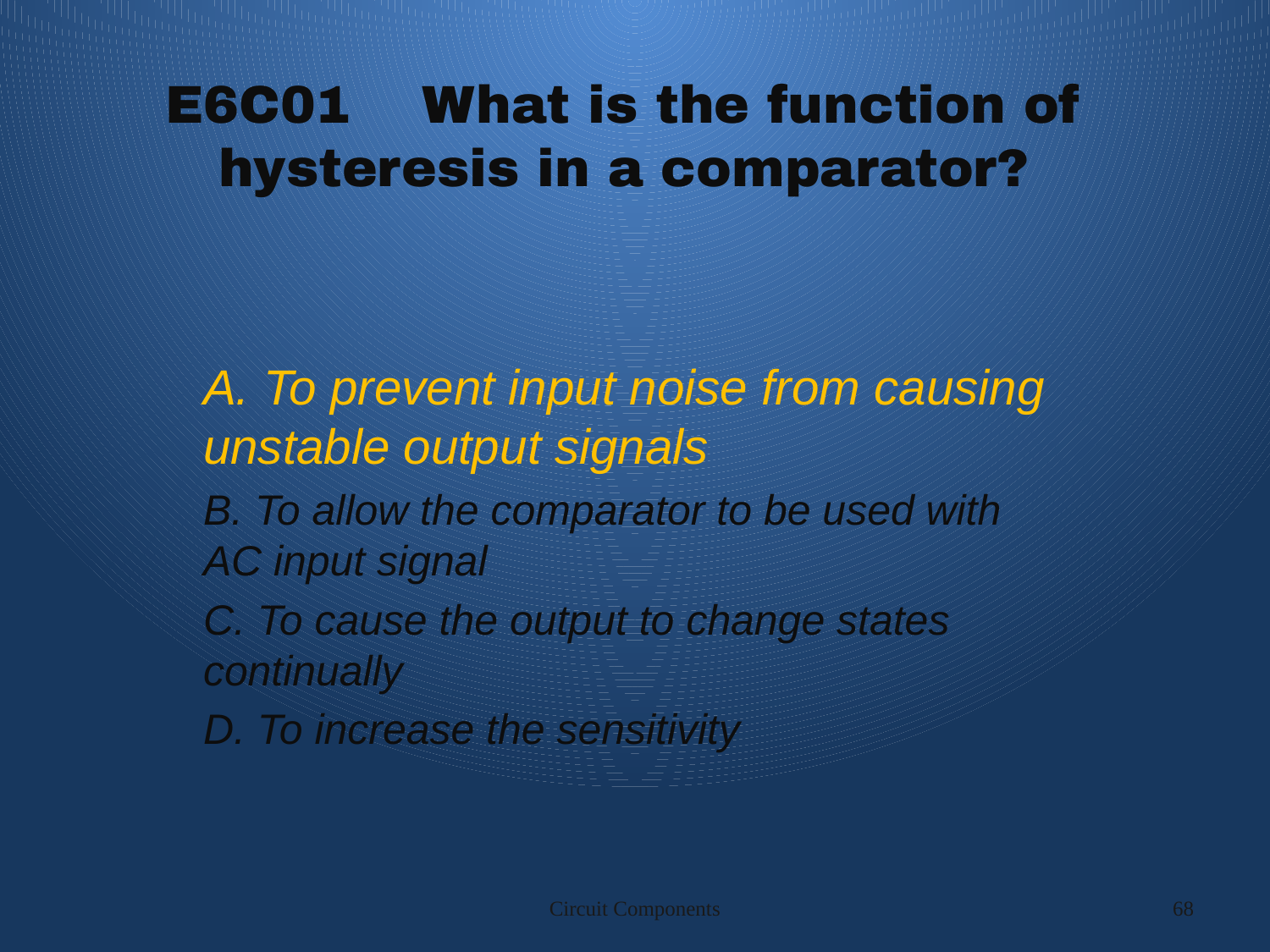

# E6C01    What is the function of hysteresis in a comparator?
A. To prevent input noise from causing unstable output signals
B. To allow the comparator to be used with AC input signal
C. To cause the output to change states continually
D. To increase the sensitivity
Circuit Components
68